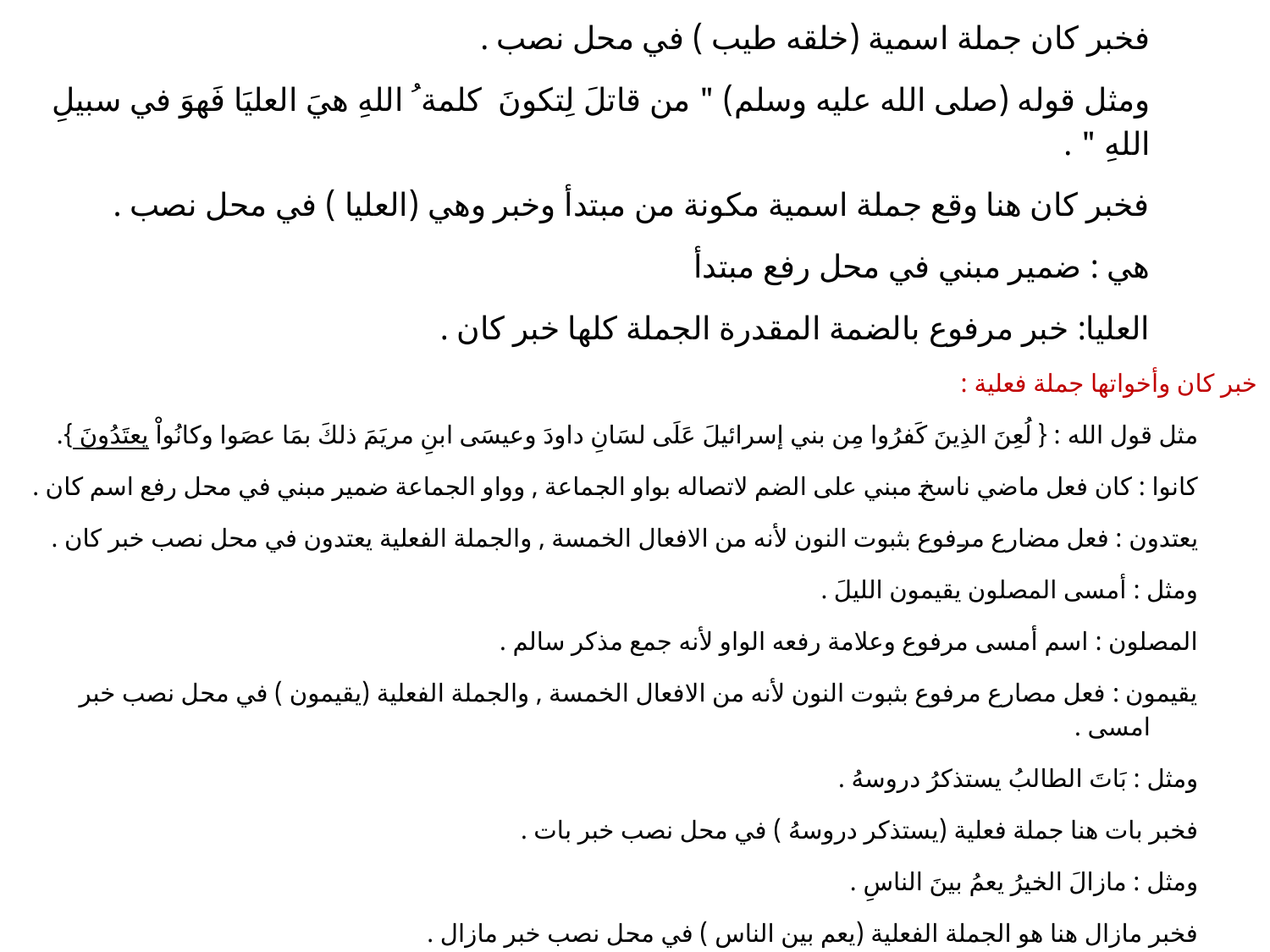

فخبر كان جملة اسمية (خلقه طيب ) في محل نصب .
ومثل قوله (صلى الله عليه وسلم) " من قاتلَ لِتكونَ  كلمة ُ اللهِ هيَ العليَا فَهوَ في سبيلِ اللهِ " .
فخبر كان هنا وقع جملة اسمية مكونة من مبتدأ وخبر وهي (العليا ) في محل نصب .
هي : ضمير مبني في محل رفع مبتدأ
العليا: خبر مرفوع بالضمة المقدرة الجملة كلها خبر كان .
خبر كان وأخواتها جملة فعلية :
مثل قول الله : { لُعِنَ الذِينَ كَفرُوا مِن بني إسرائيلَ عَلَى لسَانِ داودَ وعيسَى ابنِ مريَمَ ذلكَ بمَا عصَوا وكانُواْ يعتَدُونَ }.
كانوا : كان فعل ماضي ناسخ مبني على الضم لاتصاله بواو الجماعة , وواو الجماعة ضمير مبني في محل رفع اسم كان .
يعتدون : فعل مضارع مرفوع بثبوت النون لأنه من الافعال الخمسة , والجملة الفعلية يعتدون في محل نصب خبر كان .
ومثل : أمسى المصلون يقيمون الليلَ .
المصلون : اسم أمسى مرفوع وعلامة رفعه الواو لأنه جمع مذكر سالم .
يقيمون : فعل مصارع مرفوع بثبوت النون لأنه من الافعال الخمسة , والجملة الفعلية (يقيمون ) في محل نصب خبر امسى .
ومثل : بَاتَ الطالبُ يستذكرُ دروسهُ .
فخبر بات هنا جملة فعلية (يستذكر دروسهُ ) في محل نصب خبر بات .
ومثل : مازالَ الخيرُ يعمُ بينَ الناسِ .
فخبر مازال هنا هو الجملة الفعلية (يعم بين الناس ) في محل نصب خبر مازال .